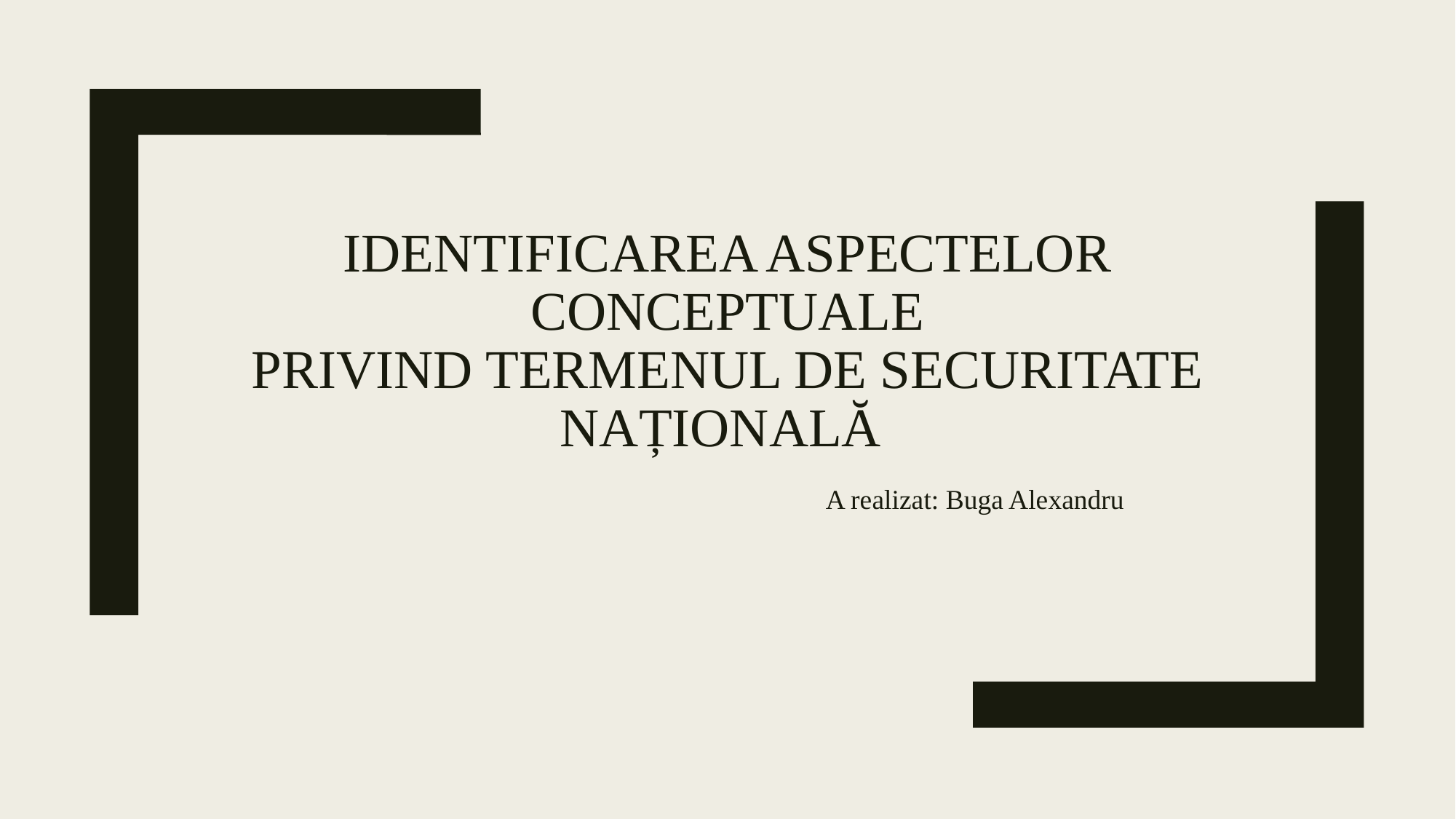

# Identificarea aspectelor conceptuale privind termenul de securitate națională
A realizat: Buga Alexandru